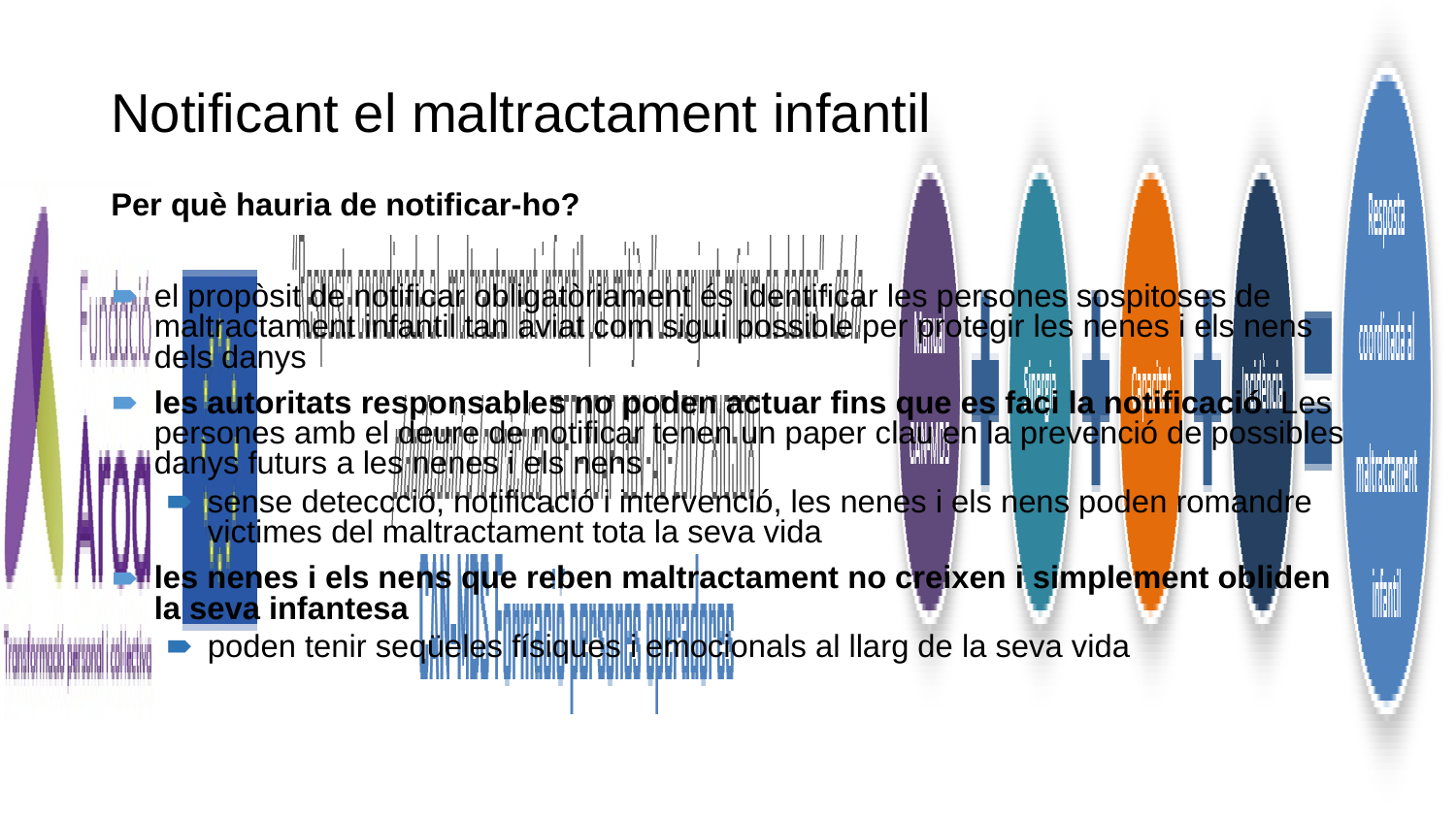

# Notificant el maltractament infantil
Per què hauria de notificar-ho?

el propòsit de notificar obligatòriament és identificar les persones sospitoses de maltractament infantil tan aviat com sigui possible per protegir les nenes i els nens dels danys
les autoritats responsables no poden actuar fins que es faci la notificació. Les persones amb el deure de notificar tenen un paper clau en la prevenció de possibles danys futurs a les nenes i els nens
sense deteccció, notificació i intervenció, les nenes i els nens poden romandre victimes del maltractament tota la seva vida
les nenes i els nens que reben maltractament no creixen i simplement obliden la seva infantesa
poden tenir seqüeles físiques i emocionals al llarg de la seva vida